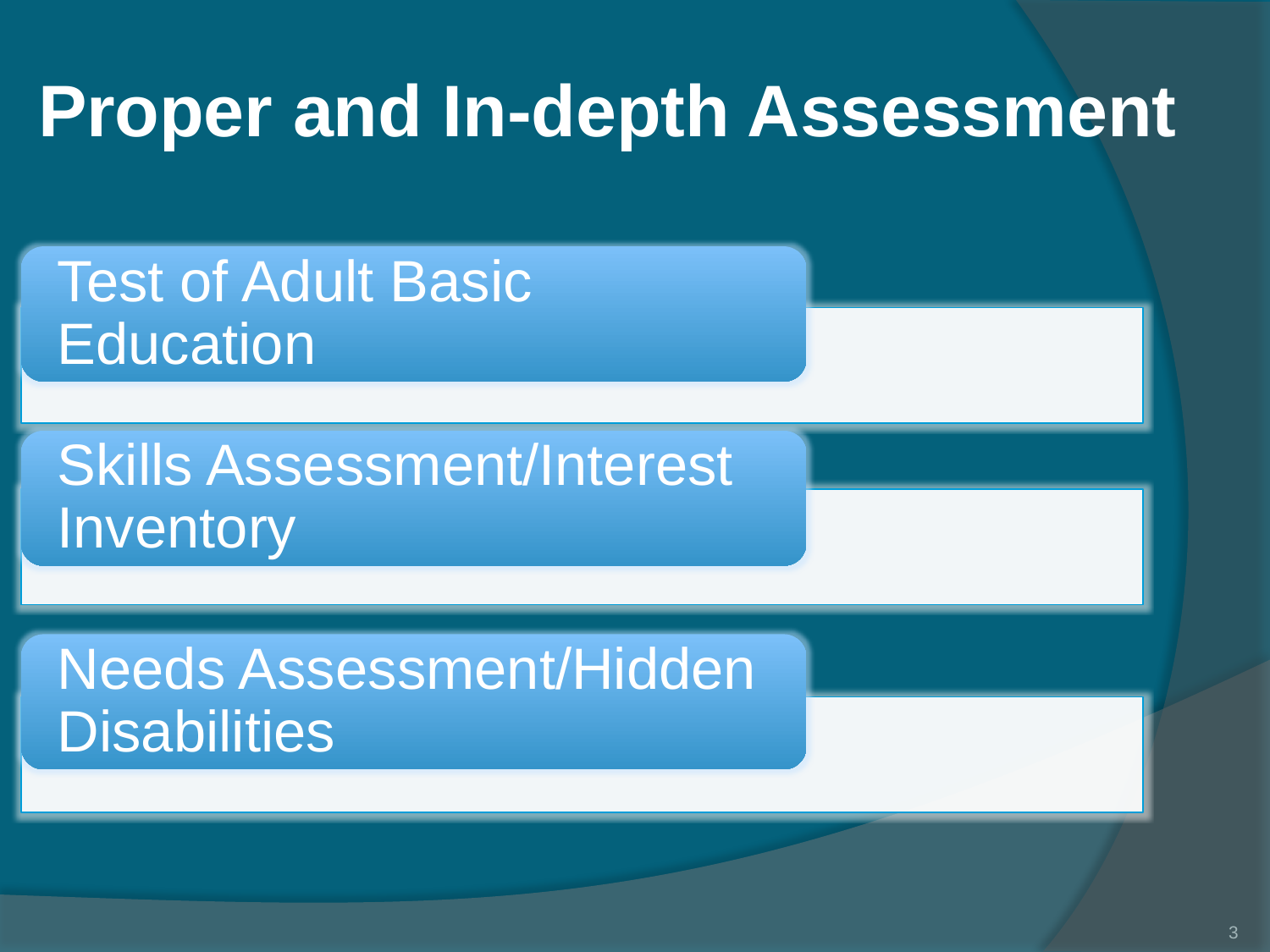

# Proper and In-depth Assessment
Test of Adult Basic Education
Skills Assessment/Interest Inventory
Needs Assessment/Hidden Disabilities
3